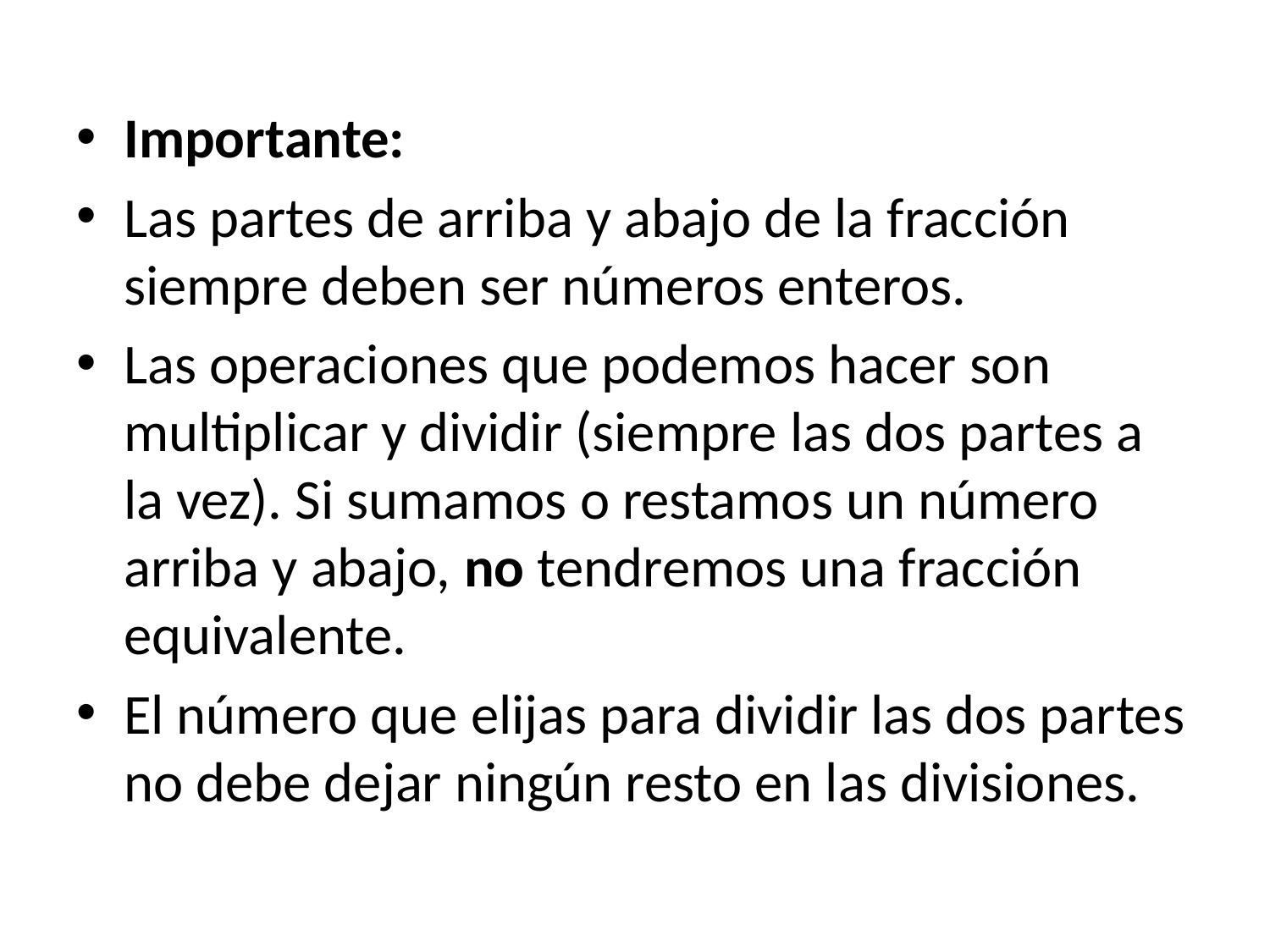

#
Importante:
Las partes de arriba y abajo de la fracción siempre deben ser números enteros.
Las operaciones que podemos hacer son multiplicar y dividir (siempre las dos partes a la vez). Si sumamos o restamos un número arriba y abajo, no tendremos una fracción equivalente.
El número que elijas para dividir las dos partes no debe dejar ningún resto en las divisiones.